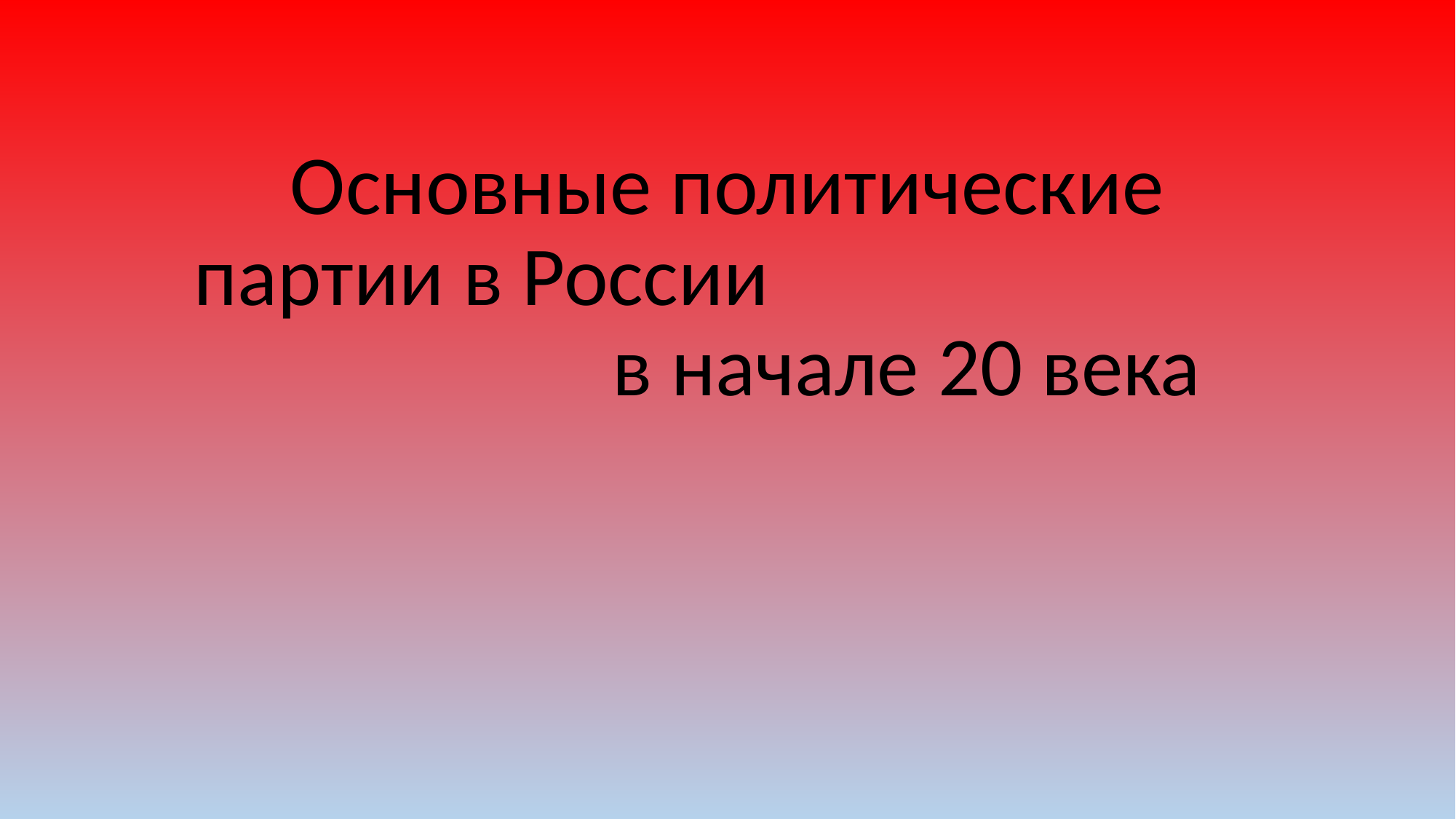

# Основные политические партии в России                                              в начале 20 века